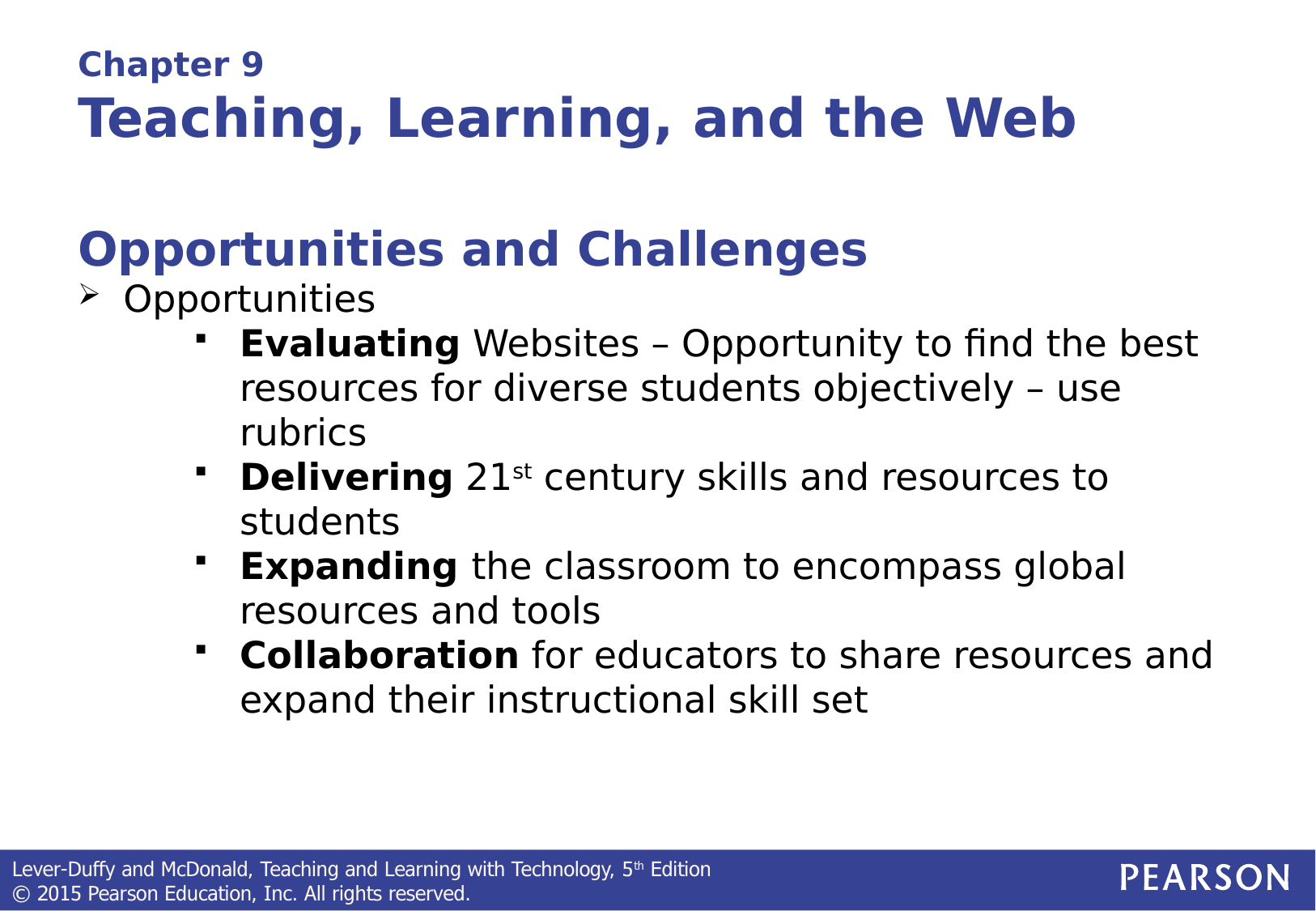

# Chapter 9 Teaching, Learning, and the Web
Opportunities and Challenges
Opportunities
Evaluating Websites – Opportunity to find the best resources for diverse students objectively – use rubrics
Delivering 21st century skills and resources to students
Expanding the classroom to encompass global resources and tools
Collaboration for educators to share resources and expand their instructional skill set